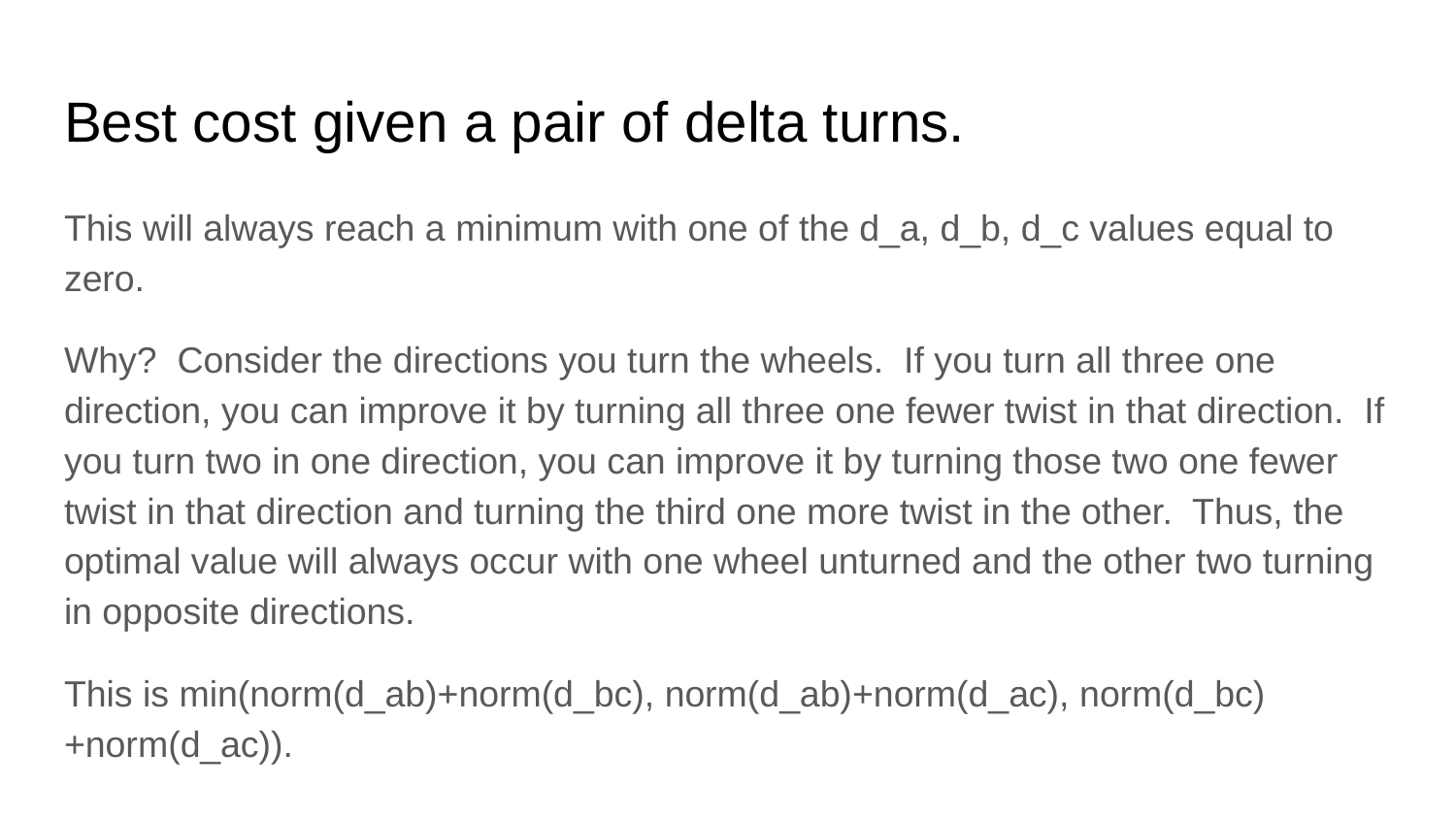

# Best cost given a pair of delta turns.
This will always reach a minimum with one of the d_a, d_b, d_c values equal to zero.
Why?  Consider the directions you turn the wheels.  If you turn all three one direction, you can improve it by turning all three one fewer twist in that direction.  If you turn two in one direction, you can improve it by turning those two one fewer twist in that direction and turning the third one more twist in the other.  Thus, the optimal value will always occur with one wheel unturned and the other two turning in opposite directions.
This is min(norm(d_ab)+norm(d_bc), norm(d_ab)+norm(d_ac), norm(d_bc)+norm(d_ac)).